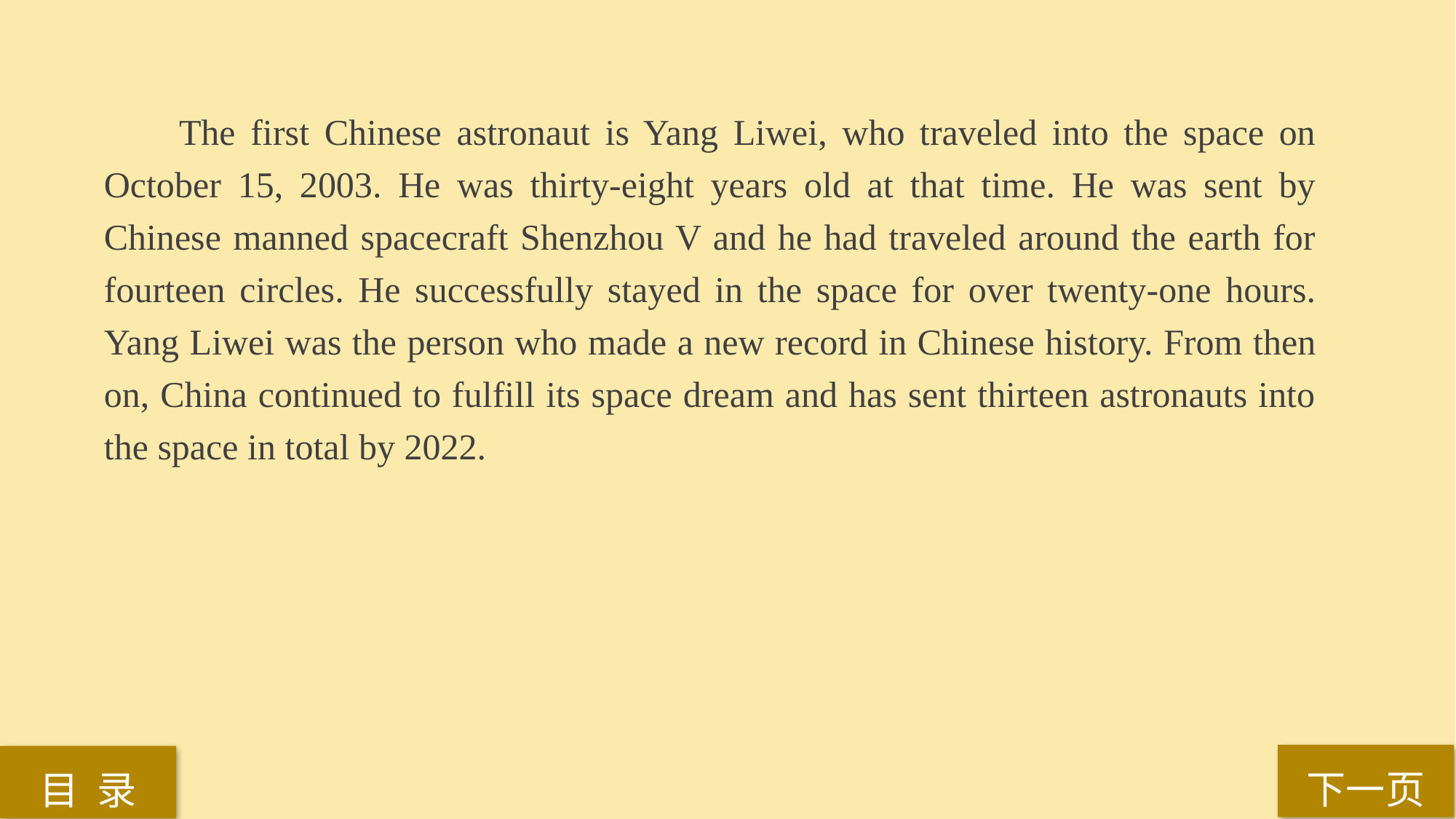

The first Chinese astronaut is Yang Liwei, who traveled into the space on October 15, 2003. He was thirty-eight years old at that time. He was sent by Chinese manned spacecraft Shenzhou V and he had traveled around the earth for fourteen circles. He successfully stayed in the space for over twenty-one hours. Yang Liwei was the person who made a new record in Chinese history. From then on, China continued to fulfill its space dream and has sent thirteen astronauts into the space in total by 2022.